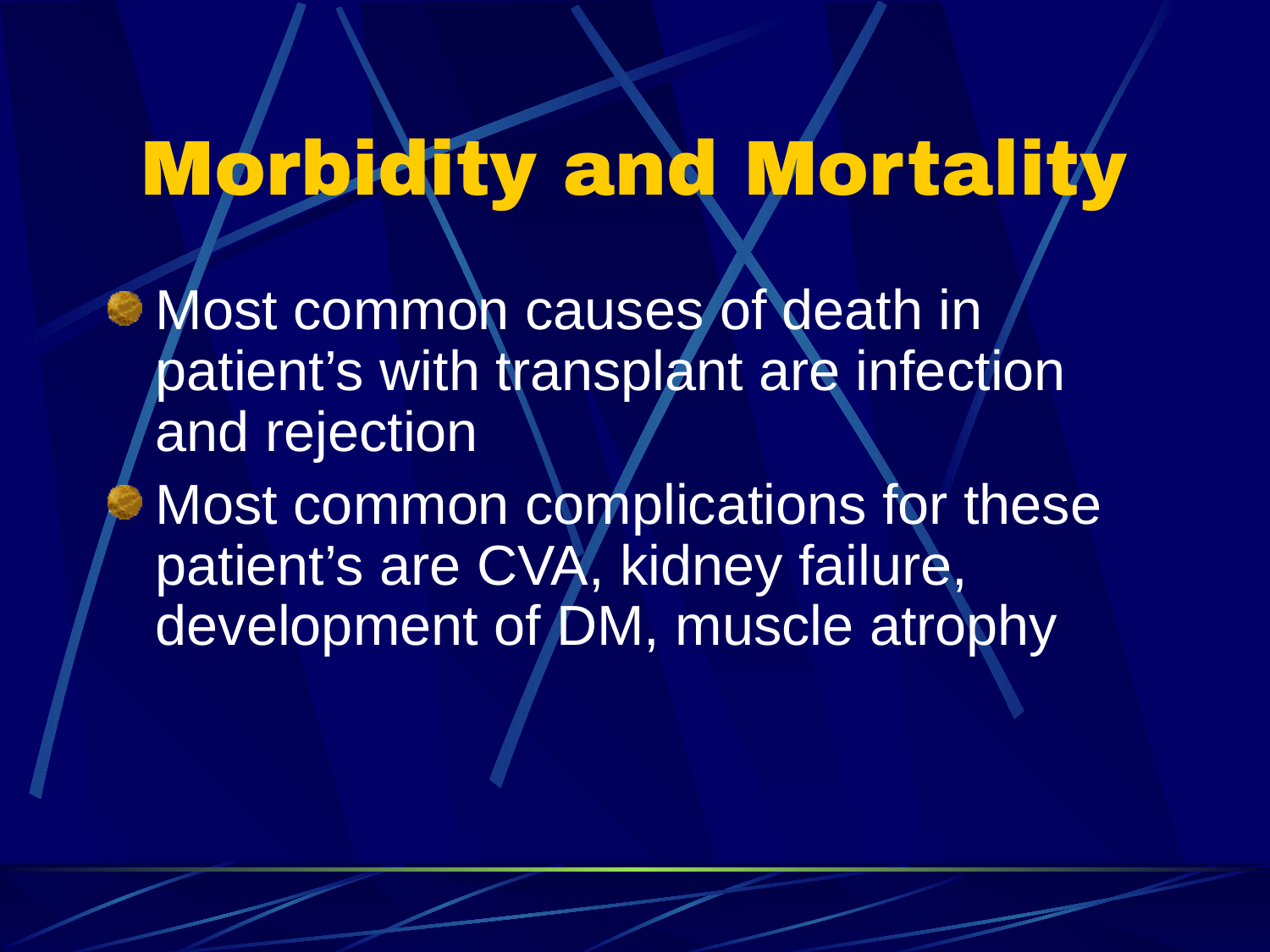

# Morbidity and Mortality
Most common causes of death in patient’s with transplant are infection and rejection
Most common complications for these patient’s are CVA, kidney failure, development of DM, muscle atrophy